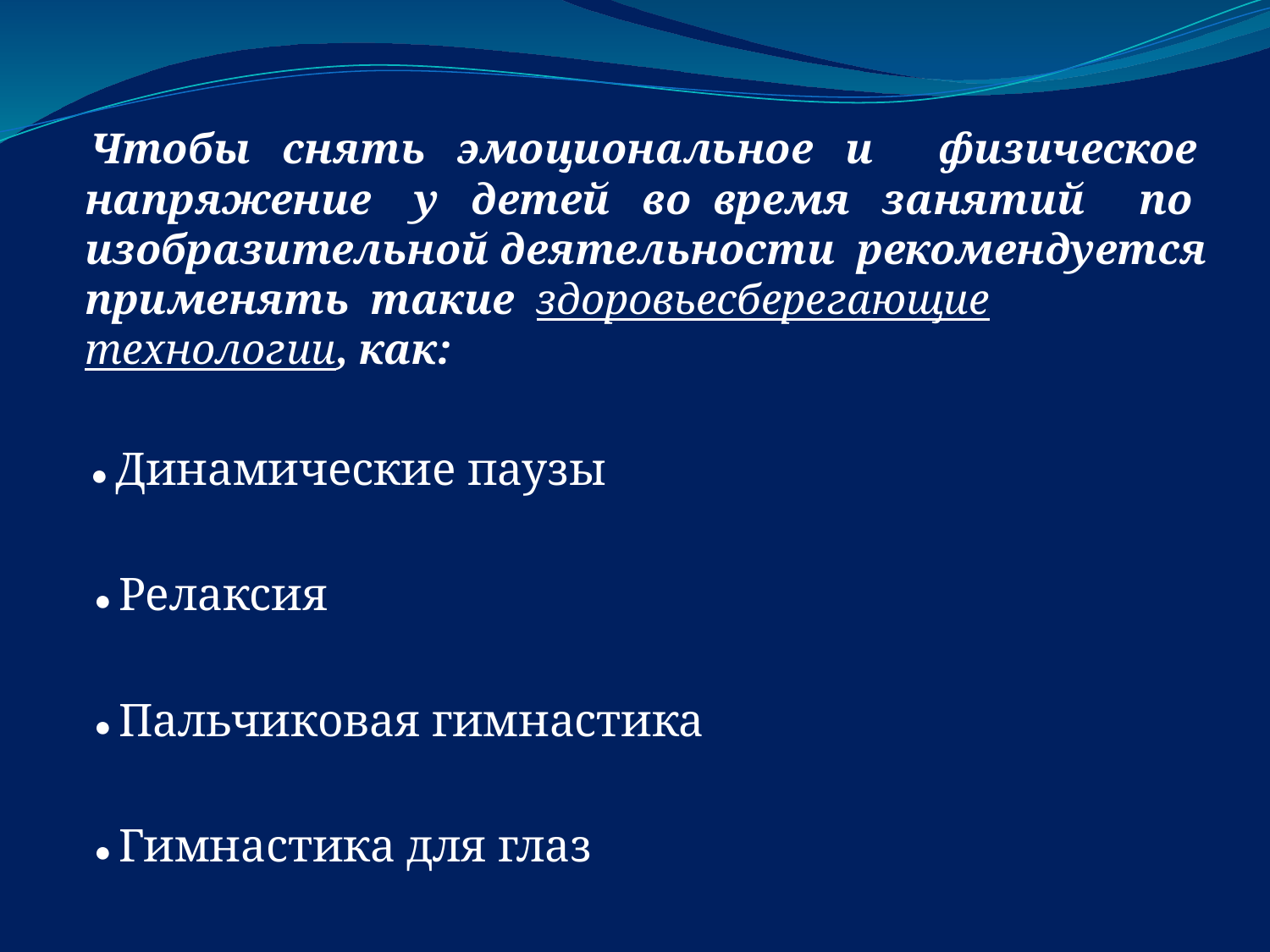

Чтобы   снять   эмоциональное   и      физическое напряжение    у   детей   во  время   занятий     по изобразительной деятельности  рекомендуется применять  такие  здоровьесберегающие технологии, как:

    ● Динамические паузы

    ● Релаксия

    ● Пальчиковая гимнастика

    ● Гимнастика для глаз